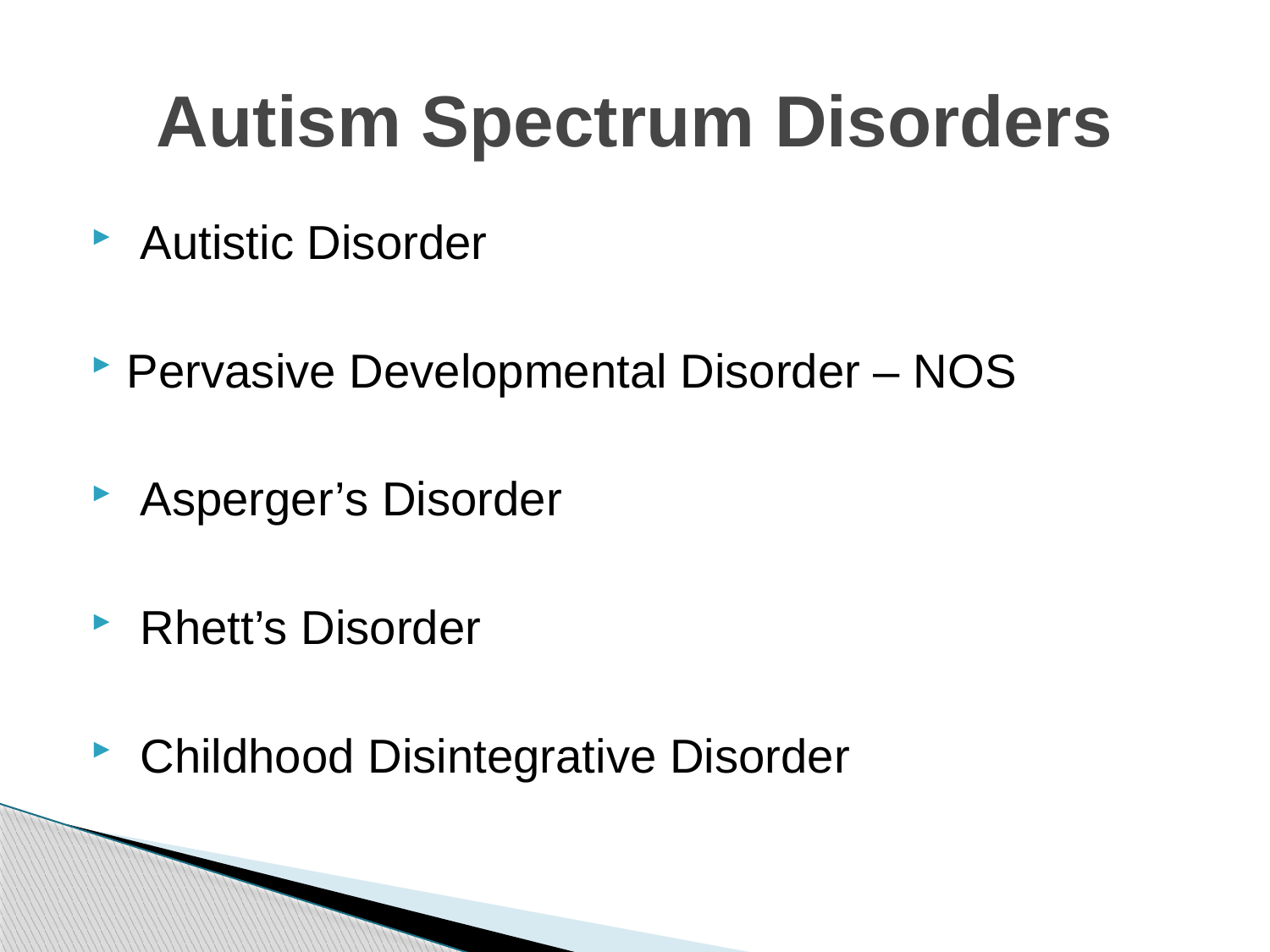

# Autism Spectrum Disorders
 Autistic Disorder

Pervasive Developmental Disorder – NOS

 Asperger’s Disorder

 Rhett’s Disorder

 Childhood Disintegrative Disorder